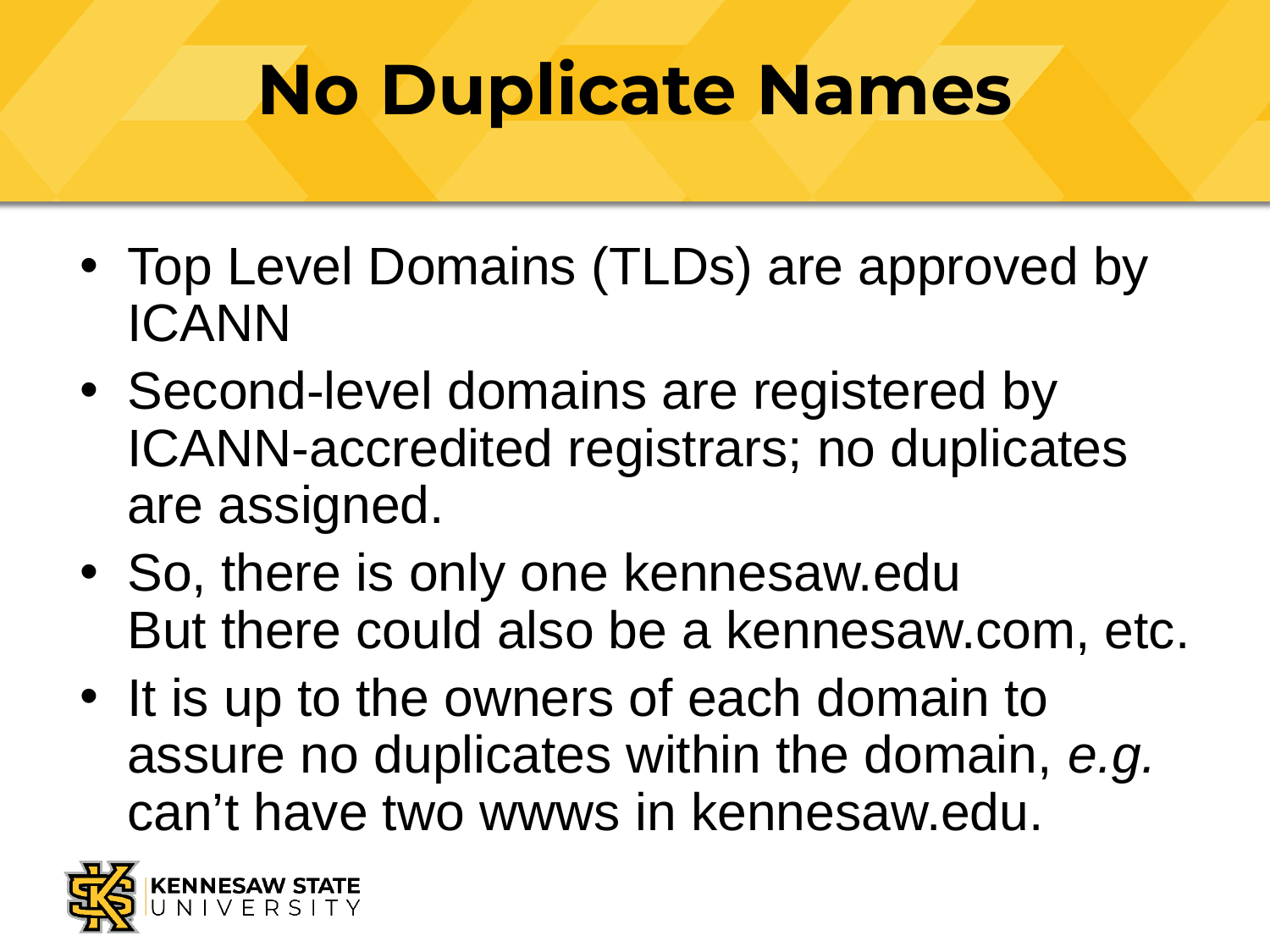

# No Duplicate Names
Top Level Domains (TLDs) are approved by ICANN
Second-level domains are registered by ICANN-accredited registrars; no duplicates are assigned.
So, there is only one kennesaw.edu
But there could also be a kennesaw.com, etc.
It is up to the owners of each domain to assure no duplicates within the domain, e.g. can’t have two wwws in kennesaw.edu.